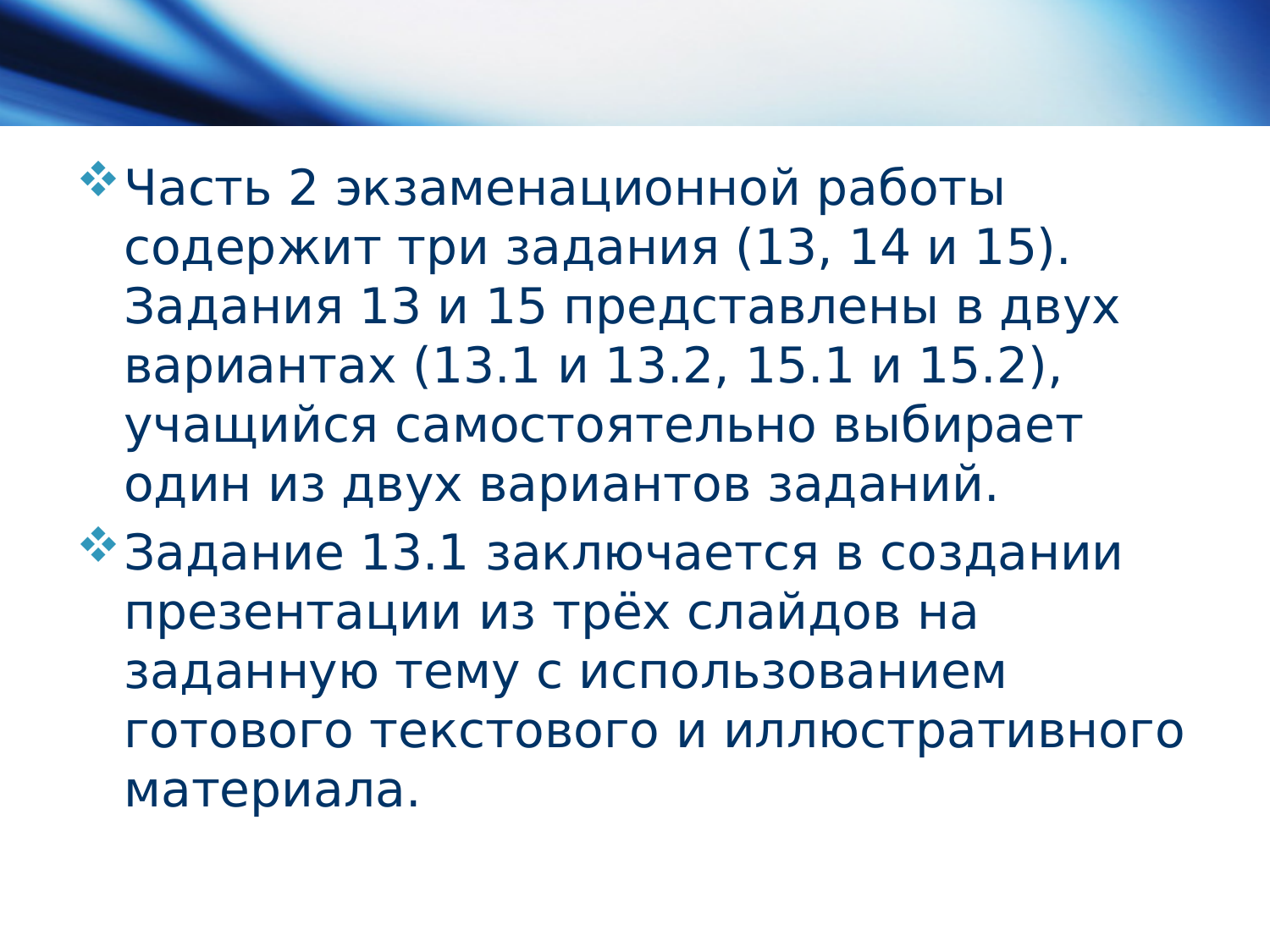

#
Часть 2 экзаменационной работы содержит три задания (13, 14 и 15). Задания 13 и 15 представлены в двух вариантах (13.1 и 13.2, 15.1 и 15.2), учащийся самостоятельно выбирает один из двух вариантов заданий.
Задание 13.1 заключается в создании презентации из трёх слайдов на заданную тему с использованием готового текстового и иллюстративного материала.